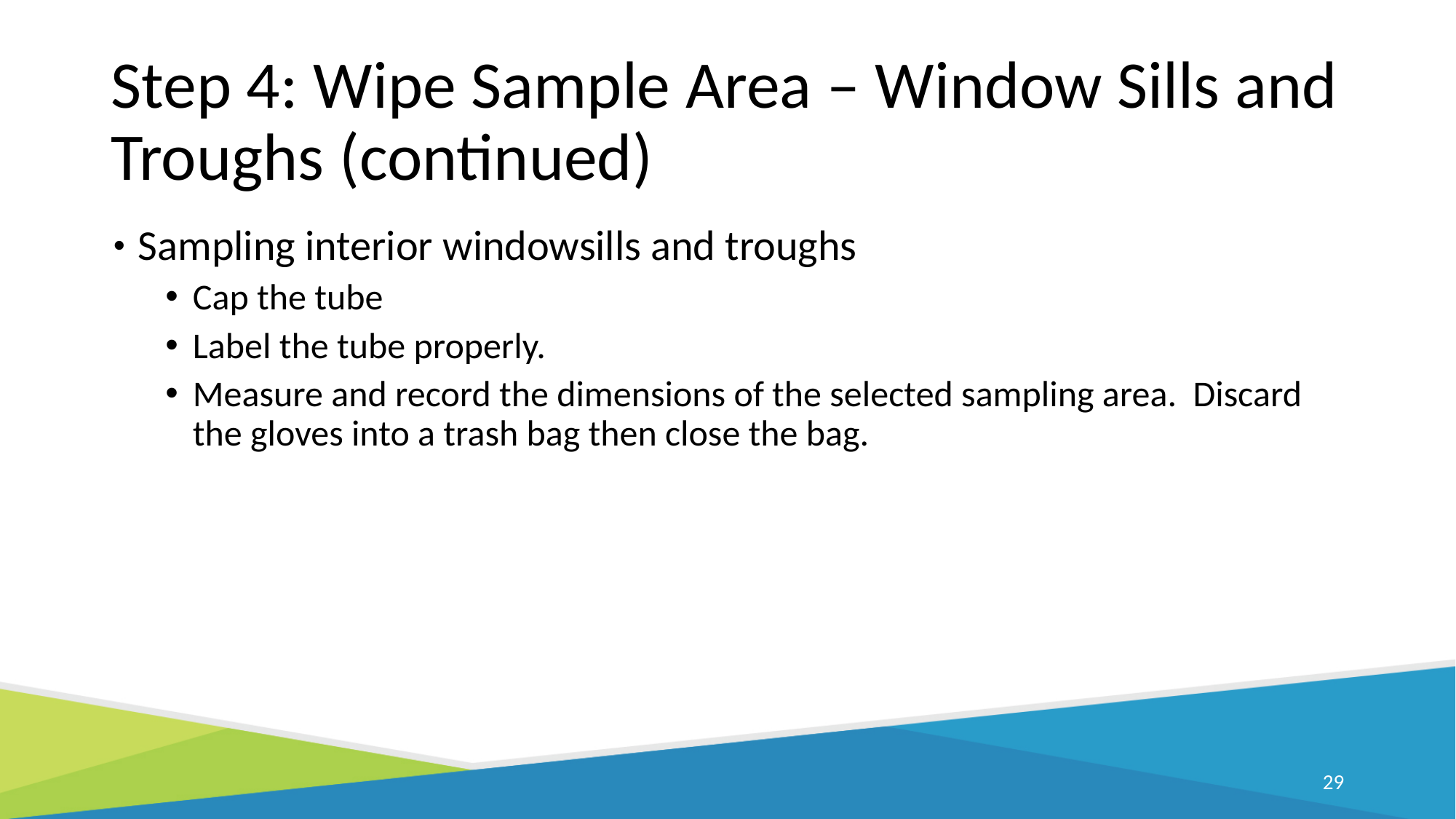

# Step 4: Wipe Sample Area – Window Sills and Troughs (continued)
Sampling interior windowsills and troughs
Cap the tube
Label the tube properly.
Measure and record the dimensions of the selected sampling area.  Discard the gloves into a trash bag then close the bag.

29